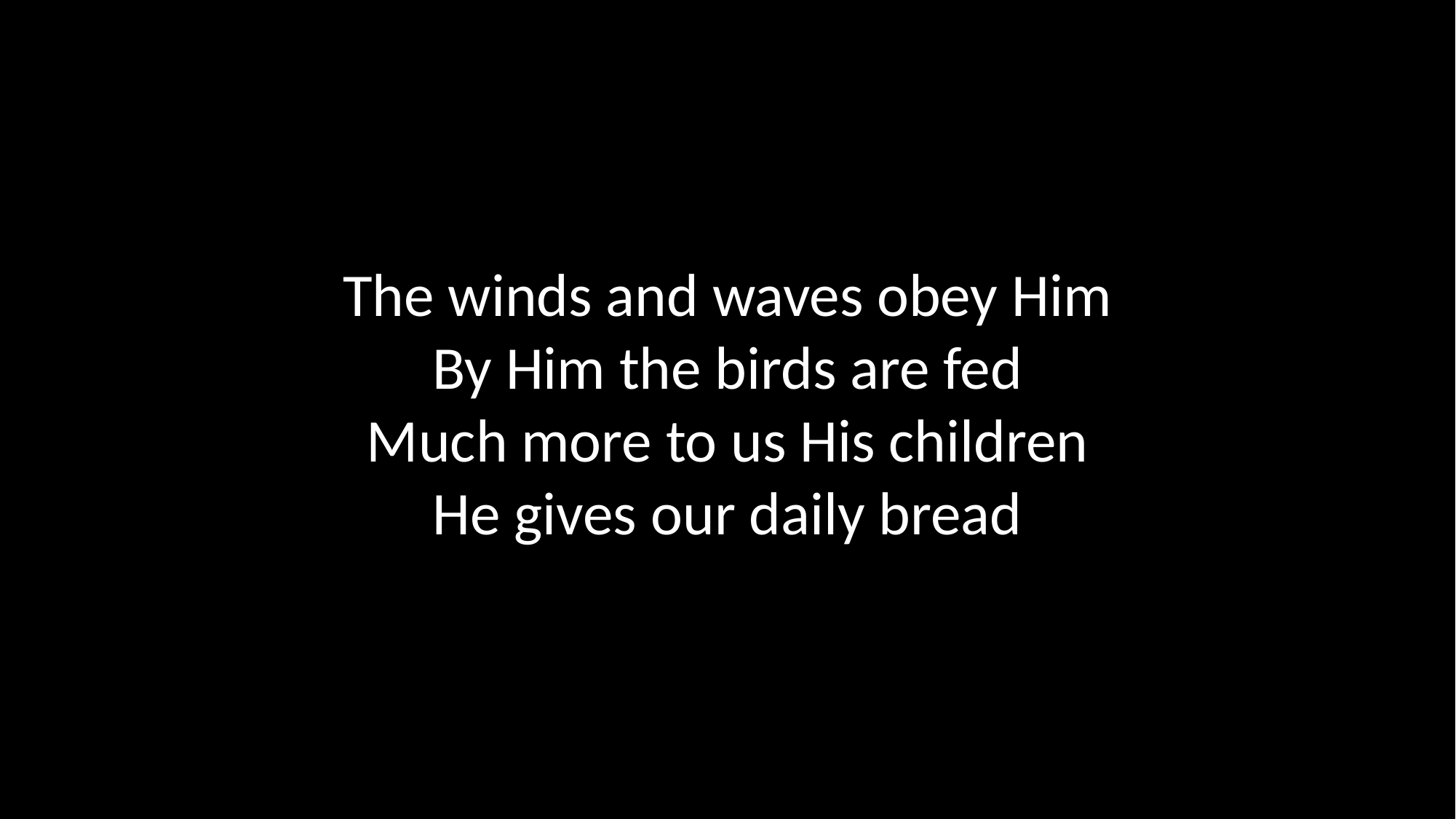

The winds and waves obey Him
By Him the birds are fed
Much more to us His children
He gives our daily bread